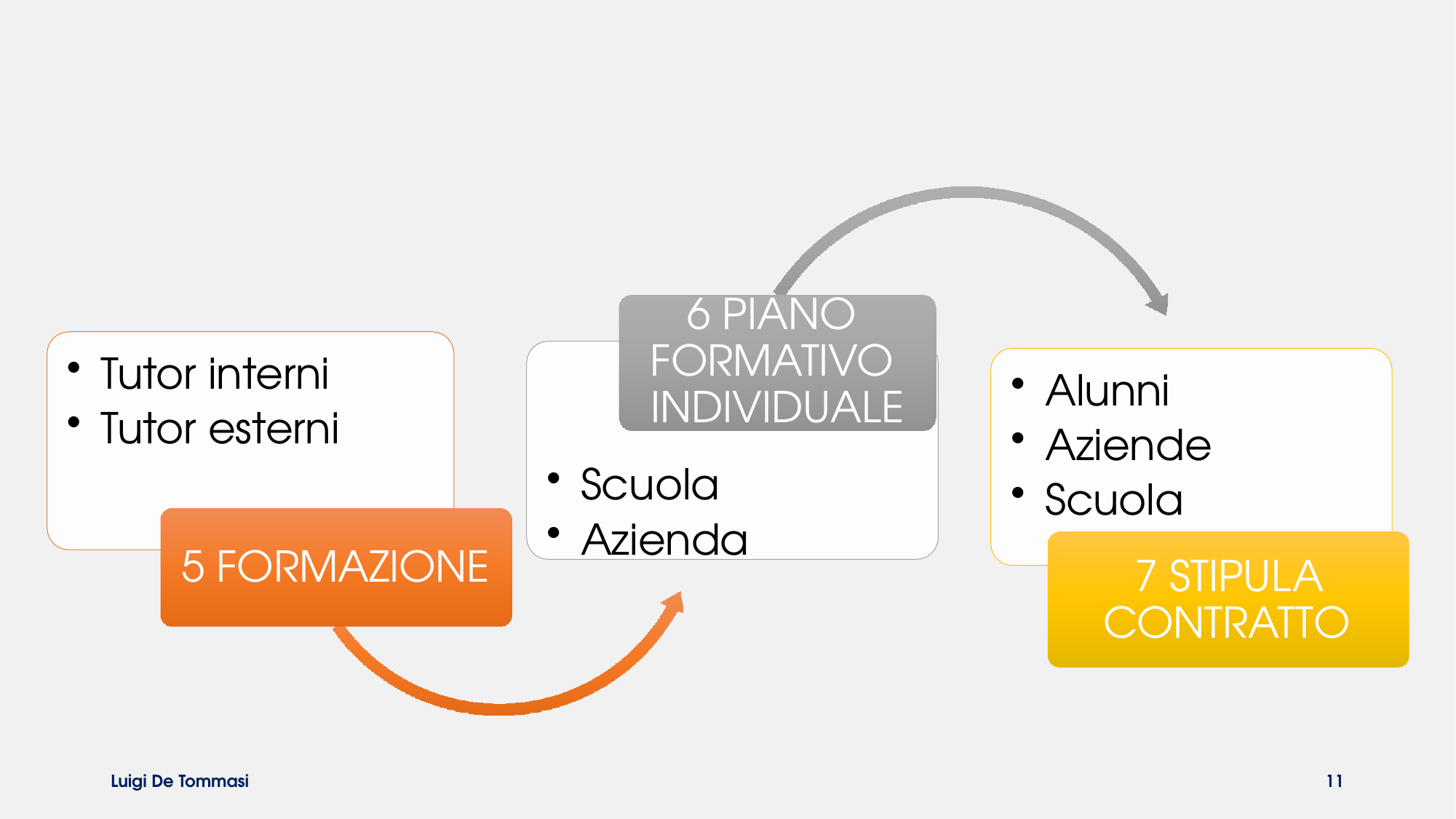

6 PIANO  FORMATIVO  INDIVIDUALE
Scuola
Azienda

Tutor interni
Tutor esterni

Alunni
Aziende
Scuola
7 STIPULA  CONTRATTO

5 FORMAZIONE
Luigi De Tommasi
11